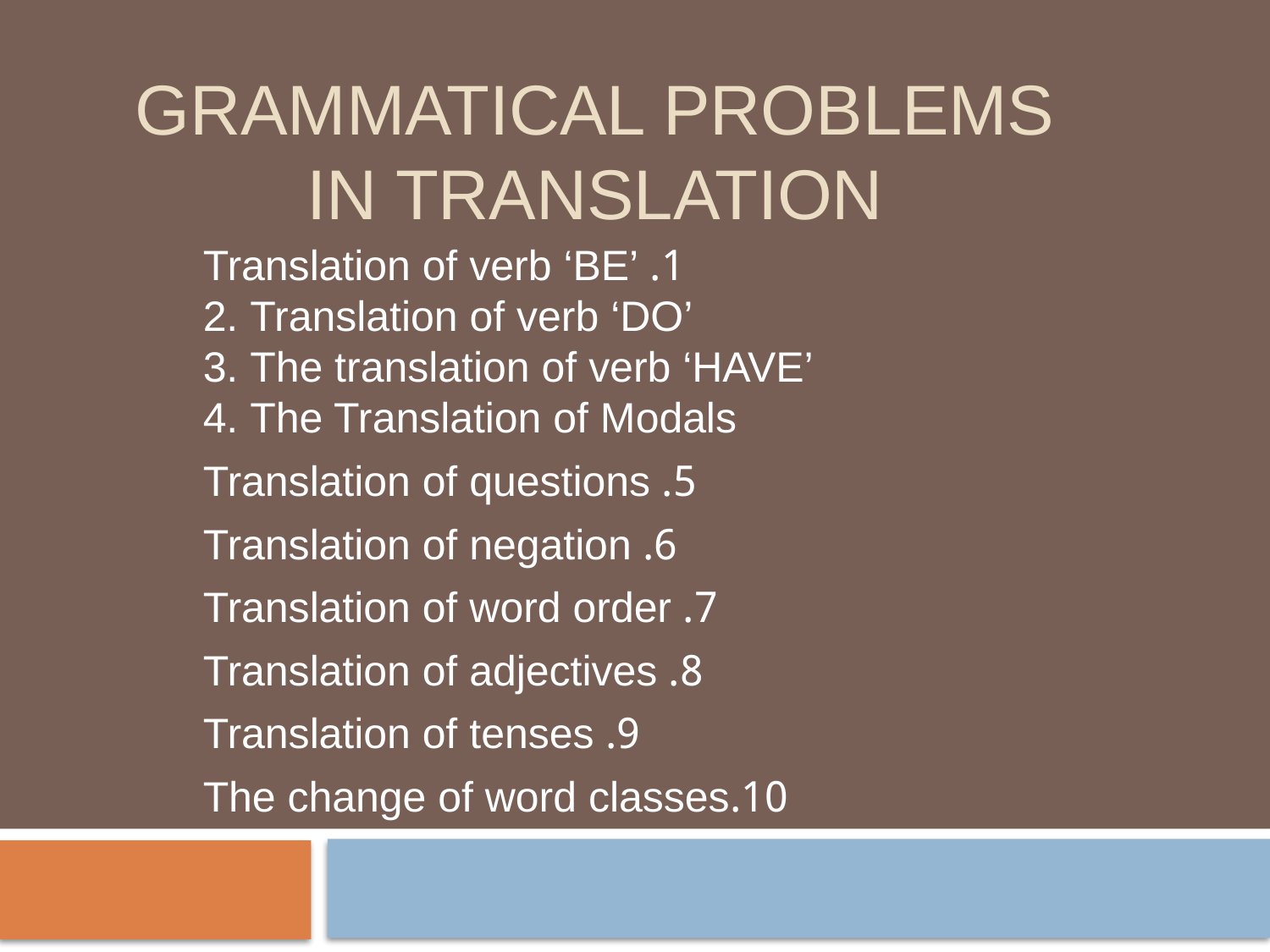

# GRAMMATICAL Problems in Translation
1. Translation of verb ‘BE’
2. Translation of verb ‘DO’
3. The translation of verb ‘HAVE’
4. The Translation of Modals
5. Translation of questions
6. Translation of negation
7. Translation of word order
8. Translation of adjectives
9. Translation of tenses
10.The change of word classes